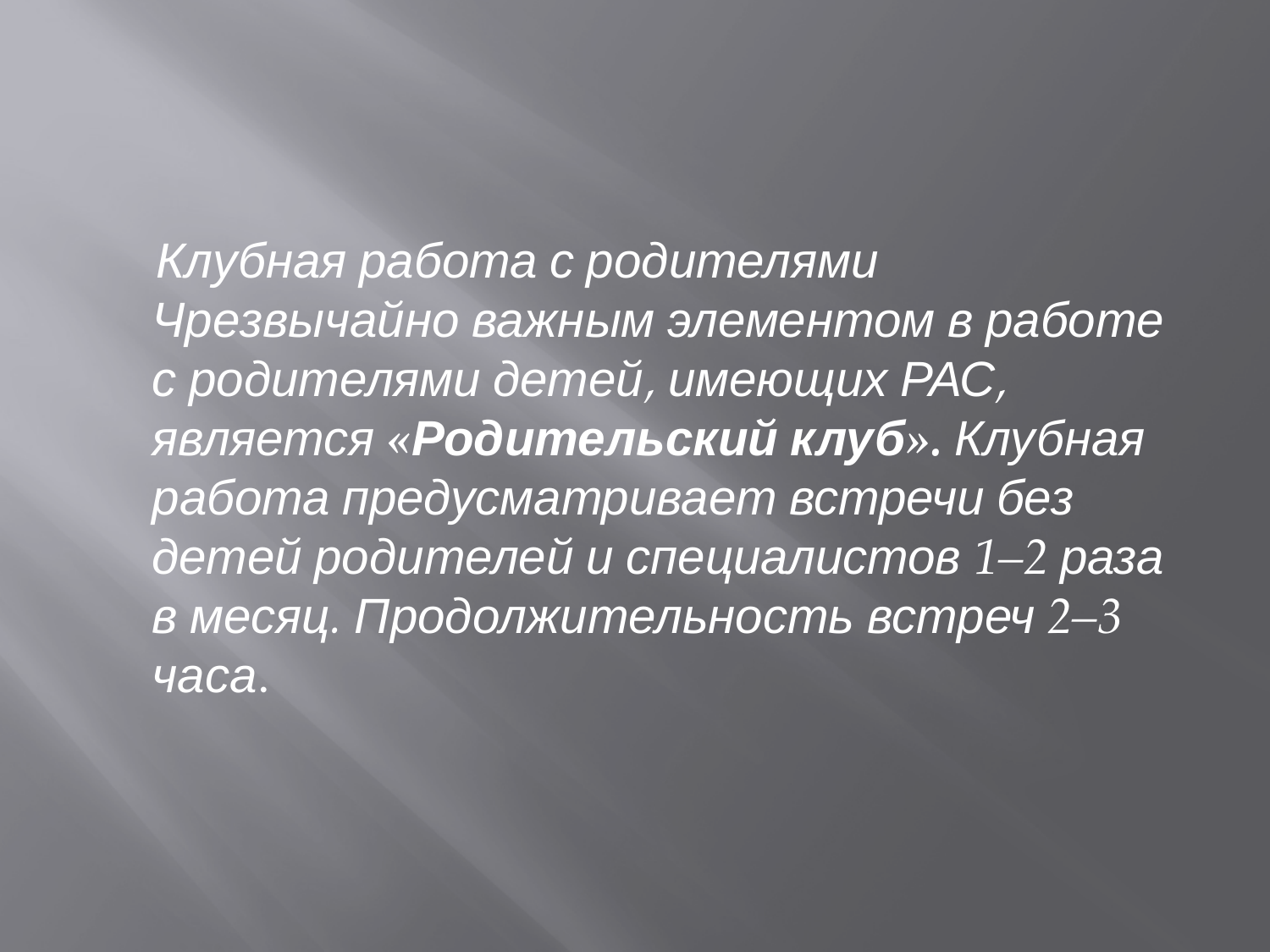

#
     Клубная работа с родителями Чрезвычайно важным элементом в работе с родителями детей, имеющих РАС, является «Родительский клуб». Клубная работа предусматривает встречи без детей родителей и специалистов 1–2 раза в месяц. Продолжительность встреч 2–3 часа.